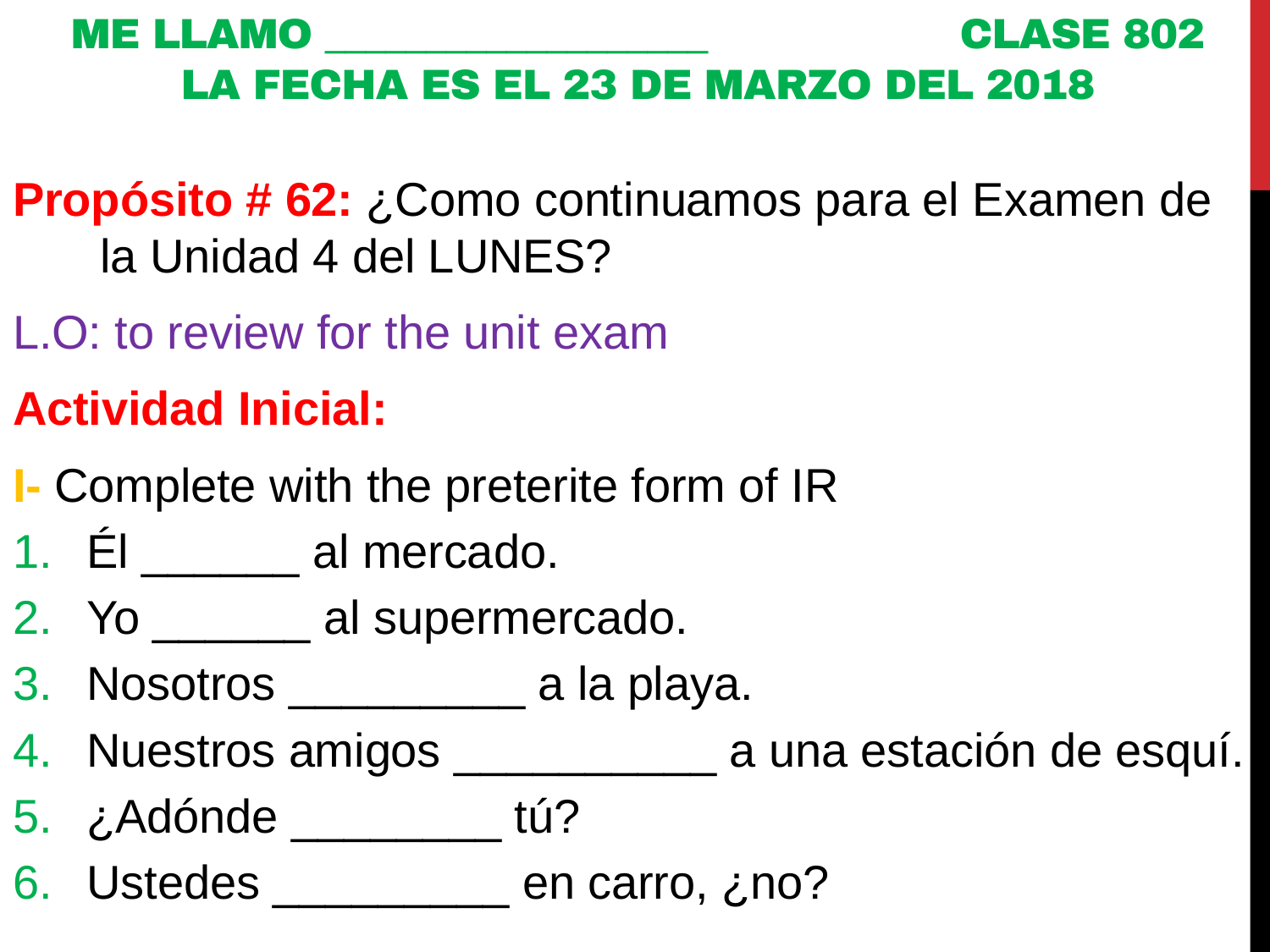

Me llamo ___________________ 		Clase 802
La fecha es el 23 de MARZO del 2018
Propósito # 62: ¿Como continuamos para el Examen de la Unidad 4 del LUNES?
L.O: to review for the unit exam
Actividad Inicial:
I- Complete with the preterite form of IR
Él ______ al mercado.
Yo ______ al supermercado.
Nosotros _________ a la playa.
Nuestros amigos __________ a una estación de esquí.
¿Adónde ________ tú?
Ustedes _________ en carro, ¿no?